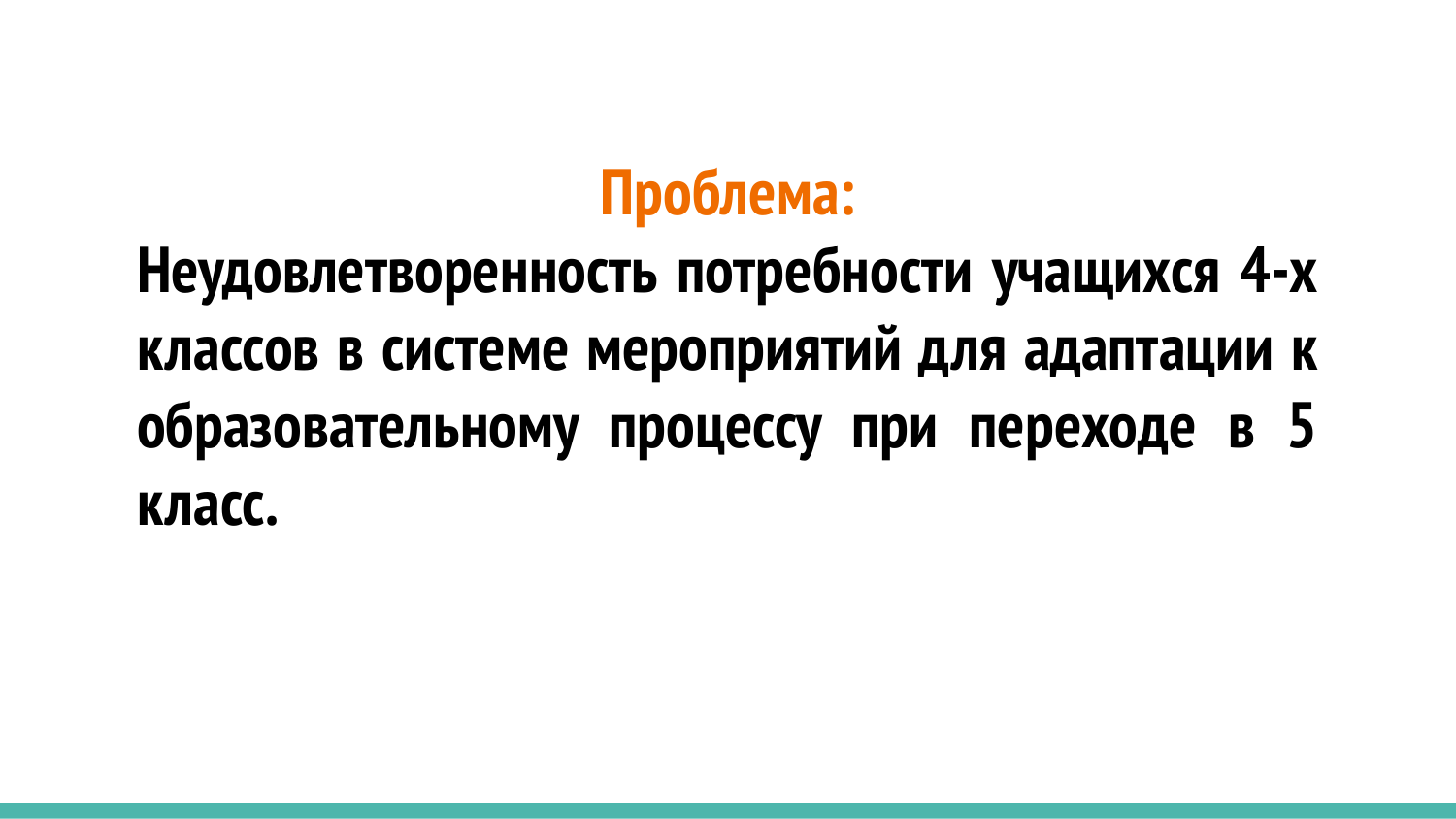

# Проблема:
Неудовлетворенность потребности учащихся 4-х классов в системе мероприятий для адаптации к образовательному процессу при переходе в 5 класс.